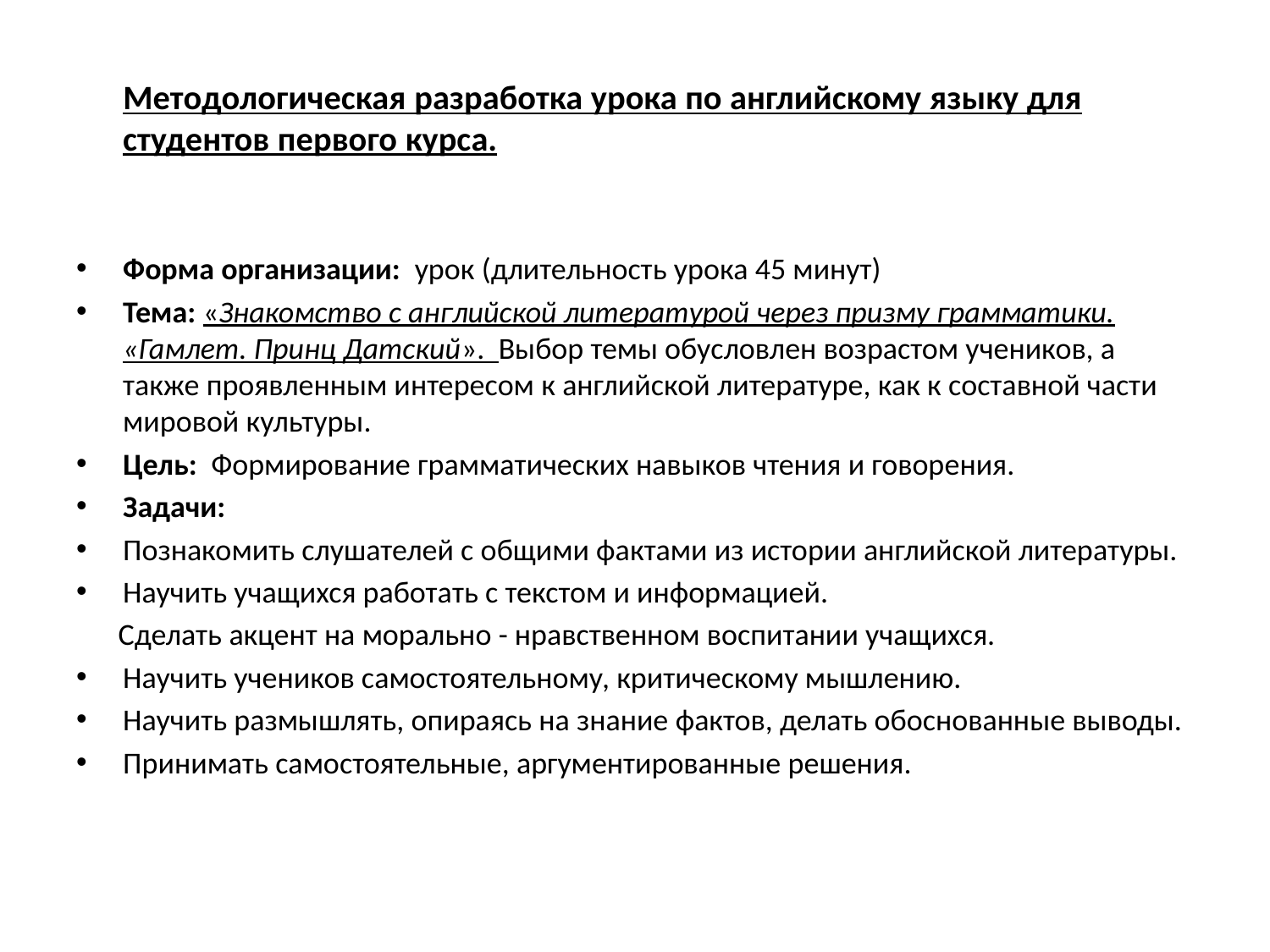

Методологическая разработка урока по английскому языку для студентов первого курса.

Форма организации:  урок (длительность урока 45 минут)
Тема: «Знакомство с английской литературой через призму грамматики. «Гамлет. Принц Датский».  Выбор темы обусловлен возрастом учеников, а также проявленным интересом к английской литературе, как к составной части мировой культуры.
Цель:  Формирование грамматических навыков чтения и говорения.
Задачи:
Познакомить слушателей с общими фактами из истории английской литературы.
Научить учащихся работать с текстом и информацией.
      Сделать акцент на морально - нравственном воспитании учащихся.
Научить учеников самостоятельному, критическому мышлению.
Научить размышлять, опираясь на знание фактов, делать обоснованные выводы.
Принимать самостоятельные, аргументированные решения.